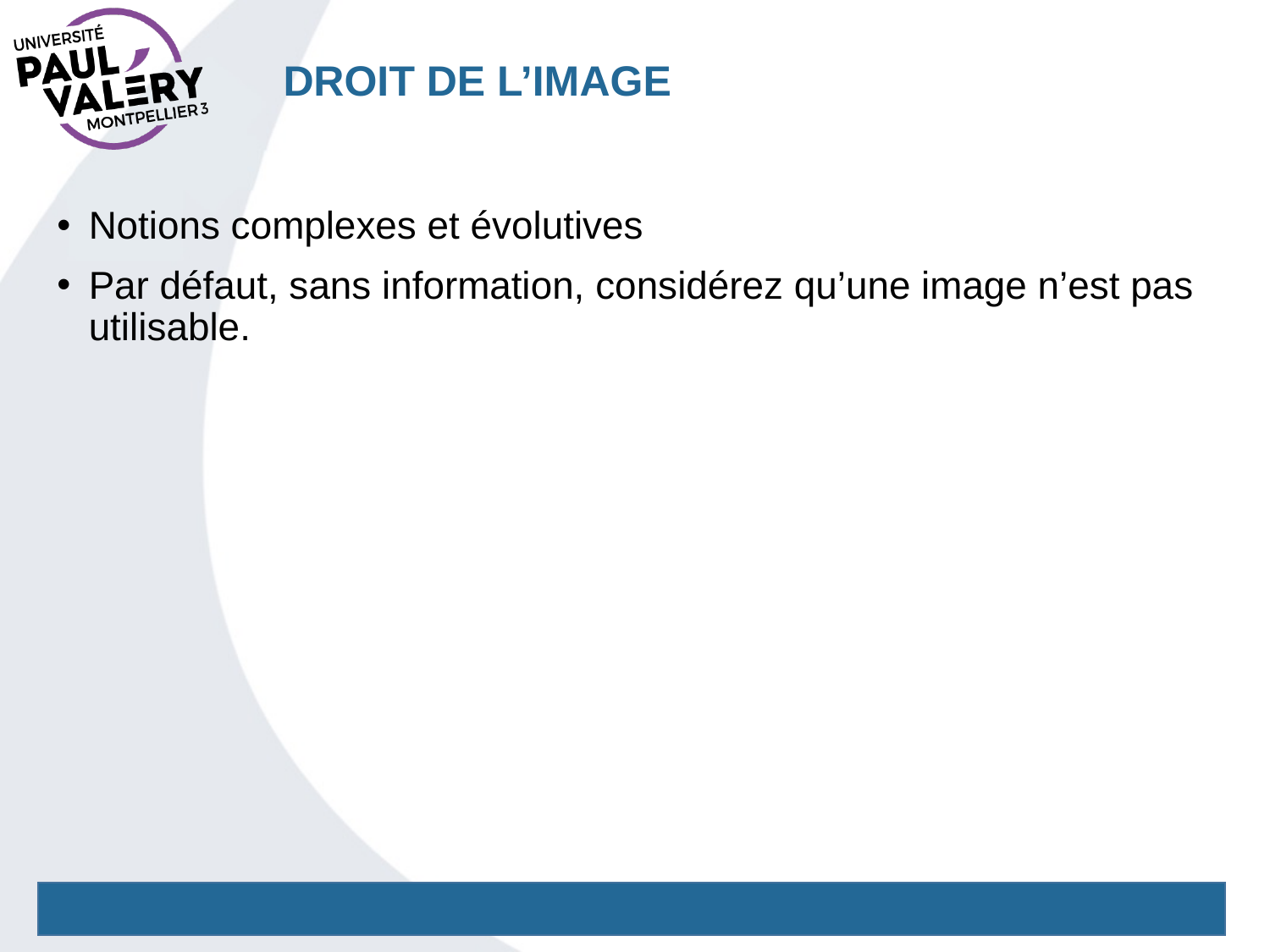

# Droit de l’image
Notions complexes et évolutives
Par défaut, sans information, considérez qu’une image n’est pas utilisable.